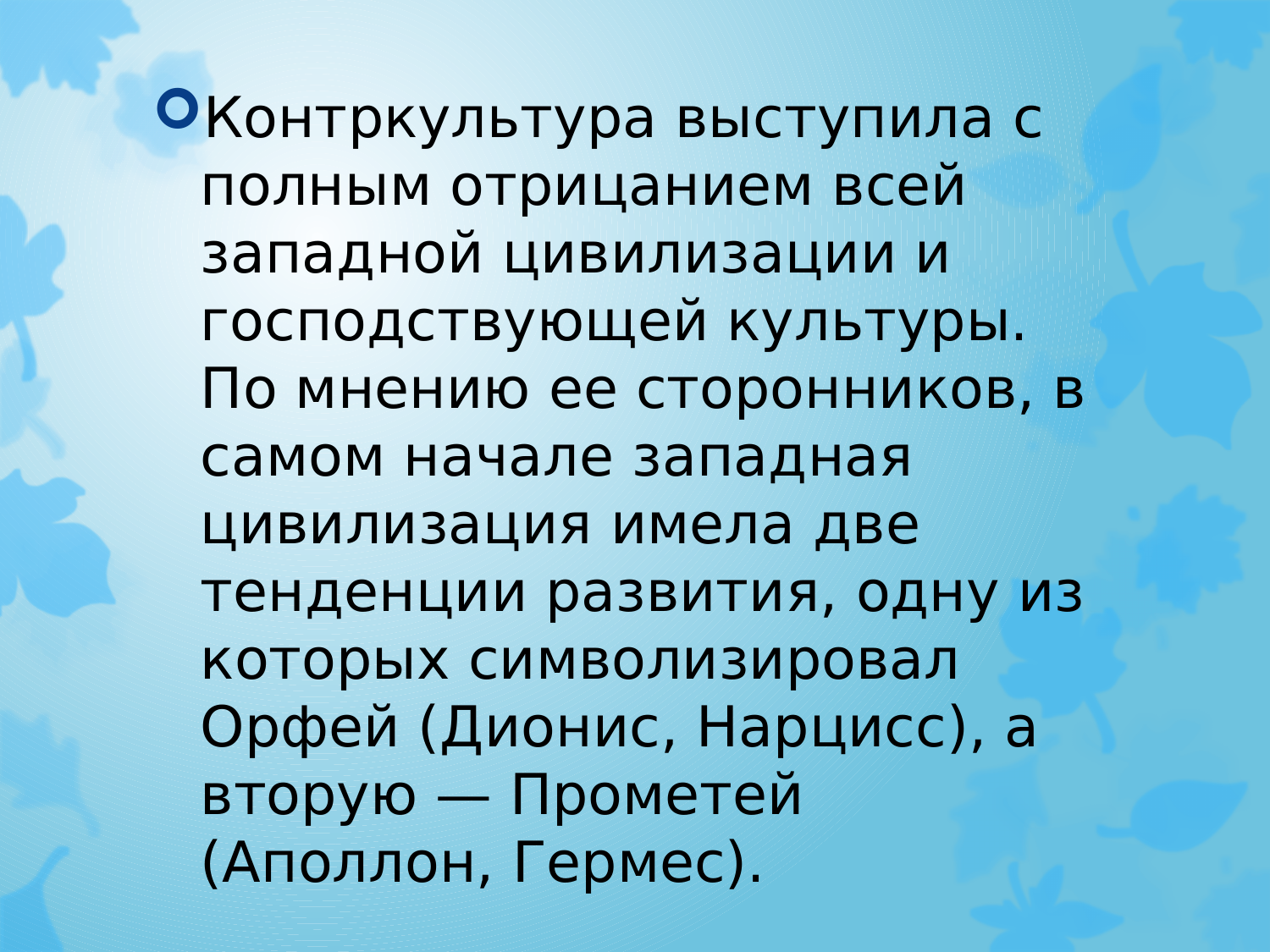

#
Контркультура выступила с полным отрицанием всей западной цивилизации и господствующей культуры. По мнению ее сторонников, в самом начале западная цивилизация имела две тенденции развития, одну из которых символизировал Орфей (Дионис, Нарцисс), а вторую — Прометей (Аполлон, Гермес).